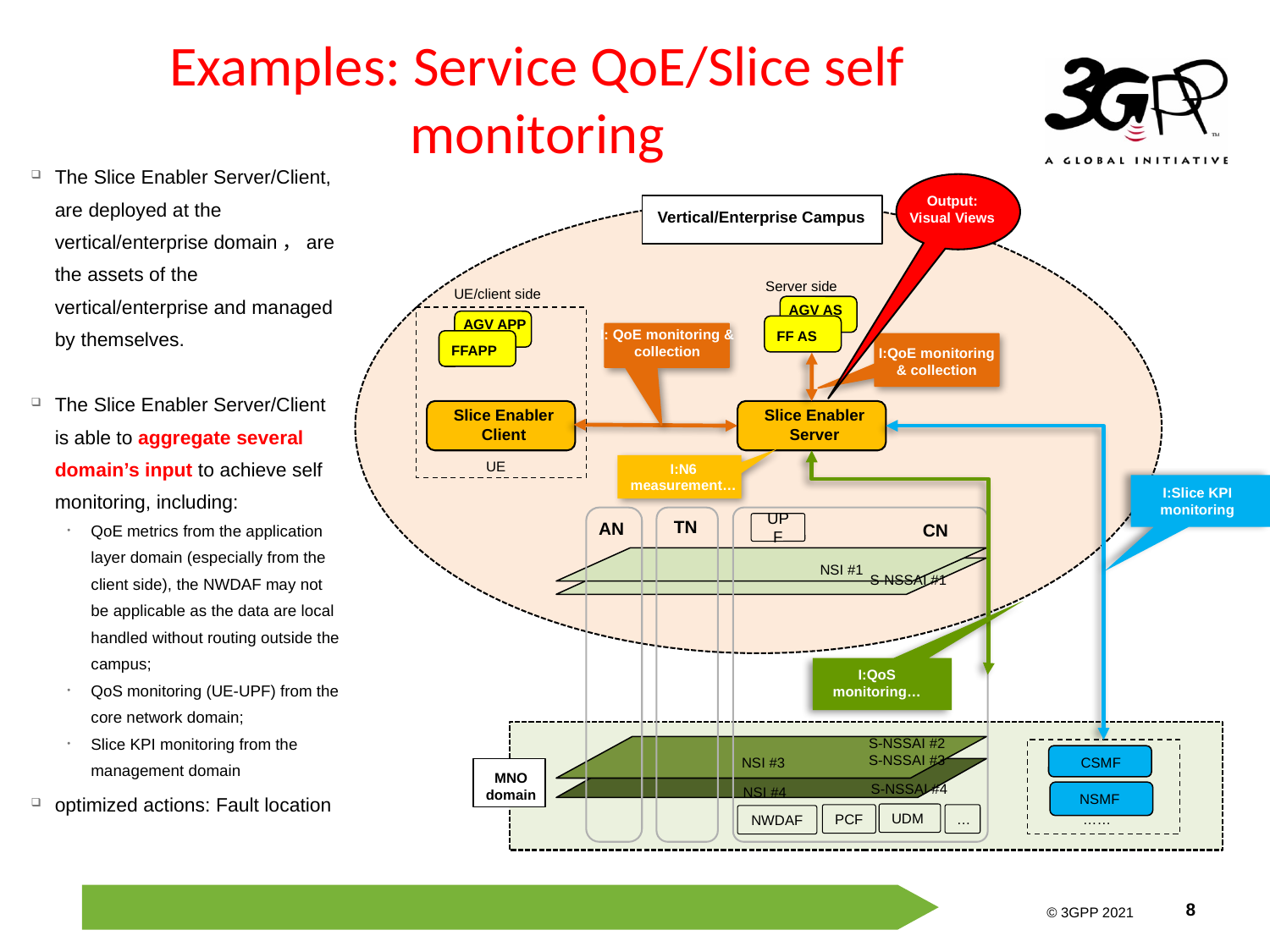

# Examples: Service QoE/Slice self monitoring
The Slice Enabler Server/Client, are deployed at the vertical/enterprise domain，are the assets of the vertical/enterprise and managed by themselves.

The Slice Enabler Server/Client is able to aggregate several domain’s input to achieve self monitoring, including:
QoE metrics from the application layer domain (especially from the client side), the NWDAF may not be applicable as the data are local handled without routing outside the campus;
QoS monitoring (UE-UPF) from the core network domain;
Slice KPI monitoring from the management domain
optimized actions: Fault location

Output:
Visual Views
Vertical/Enterprise Campus

Server side
UE/client side
AGV AS

AGV APP

I: QoE monitoring & collection
FF AS

FFAPP
I:QoE monitoring & collection
Slice Enabler Client
Slice Enabler Server

UE
I:N6 measurement…

I:Slice KPI monitoring
TN
AN

CN
UPF

NSI #1

S-NSSAI #1

I:QoS monitoring…

S-NSSAI #2
S-NSSAI #3

NSI #3
CSMF

MNO
domain
S-NSSAI #4
NSI #4

NSMF
UDM
……
PCF
…
NWDAF